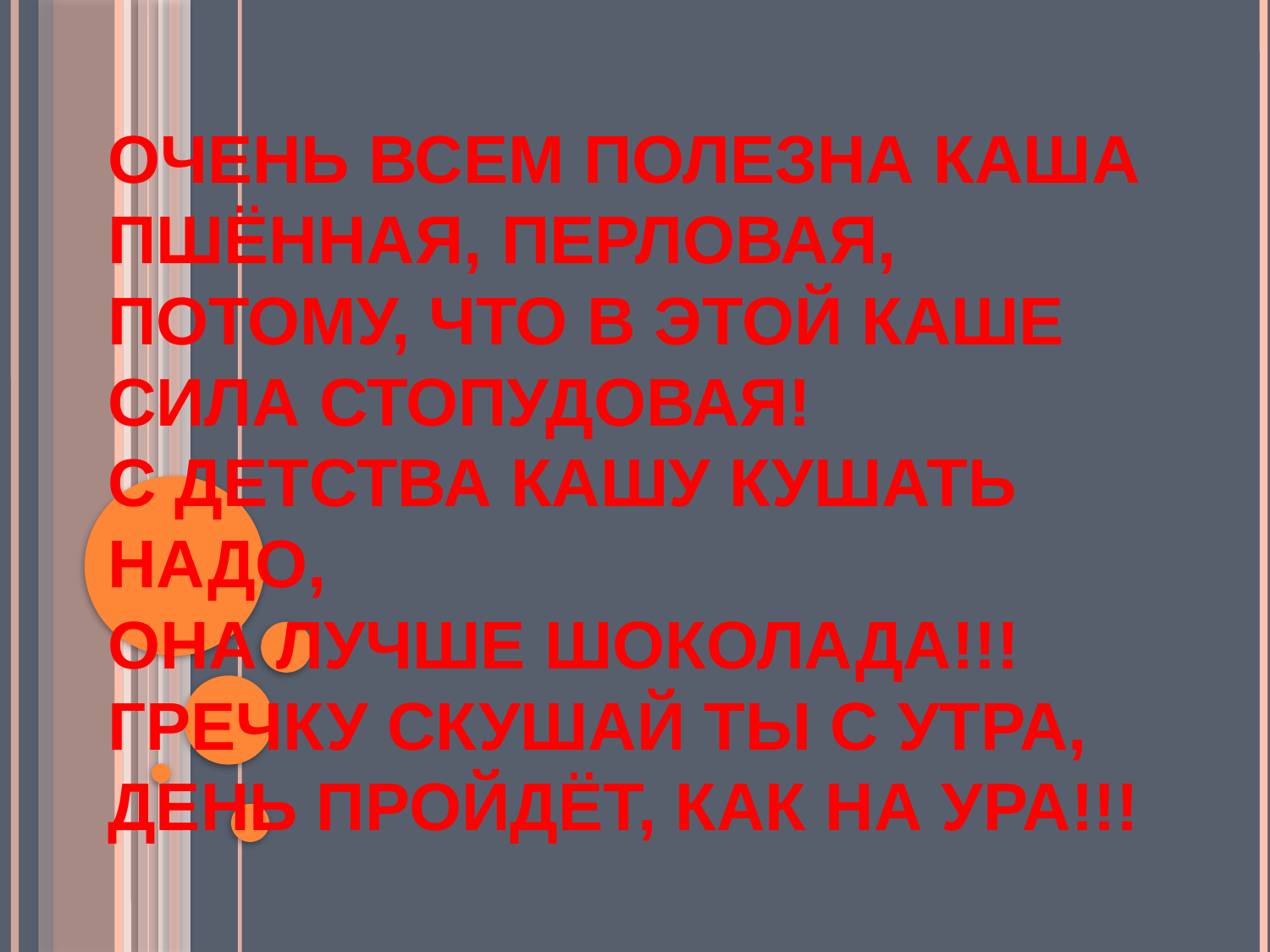

# Очень всем полезна каша Пшённая, перловая, Потому, что в этой каше Сила стопудовая! С детства кашу кушать надо, Она лучше шоколада!!! Гречку скушай ты с утра, День пройдёт, как на ура!!!